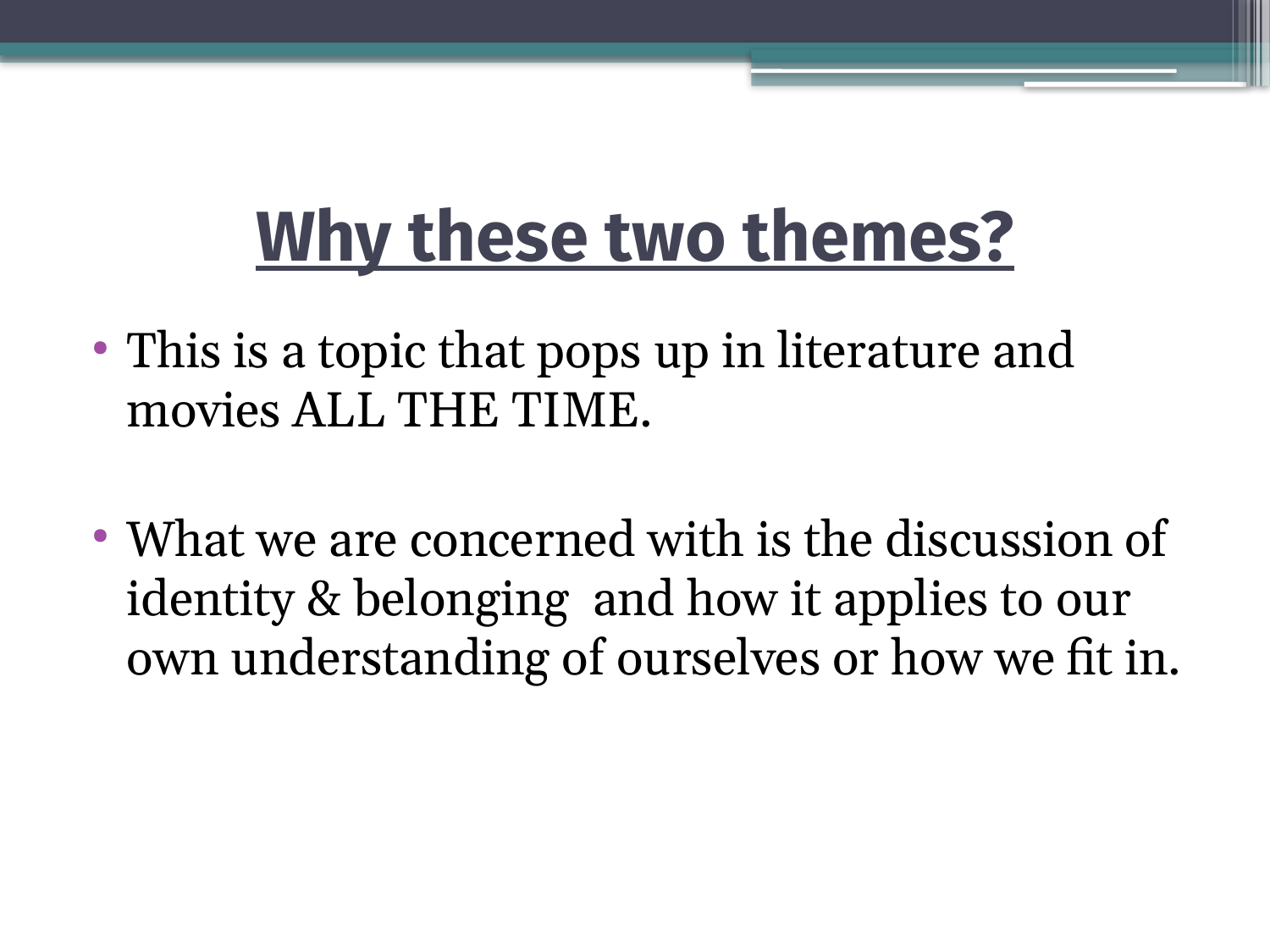

# Why these two themes?
This is a topic that pops up in literature and movies ALL THE TIME.

What we are concerned with is the discussion of identity & belonging  and how it applies to our own understanding of ourselves or how we fit in.